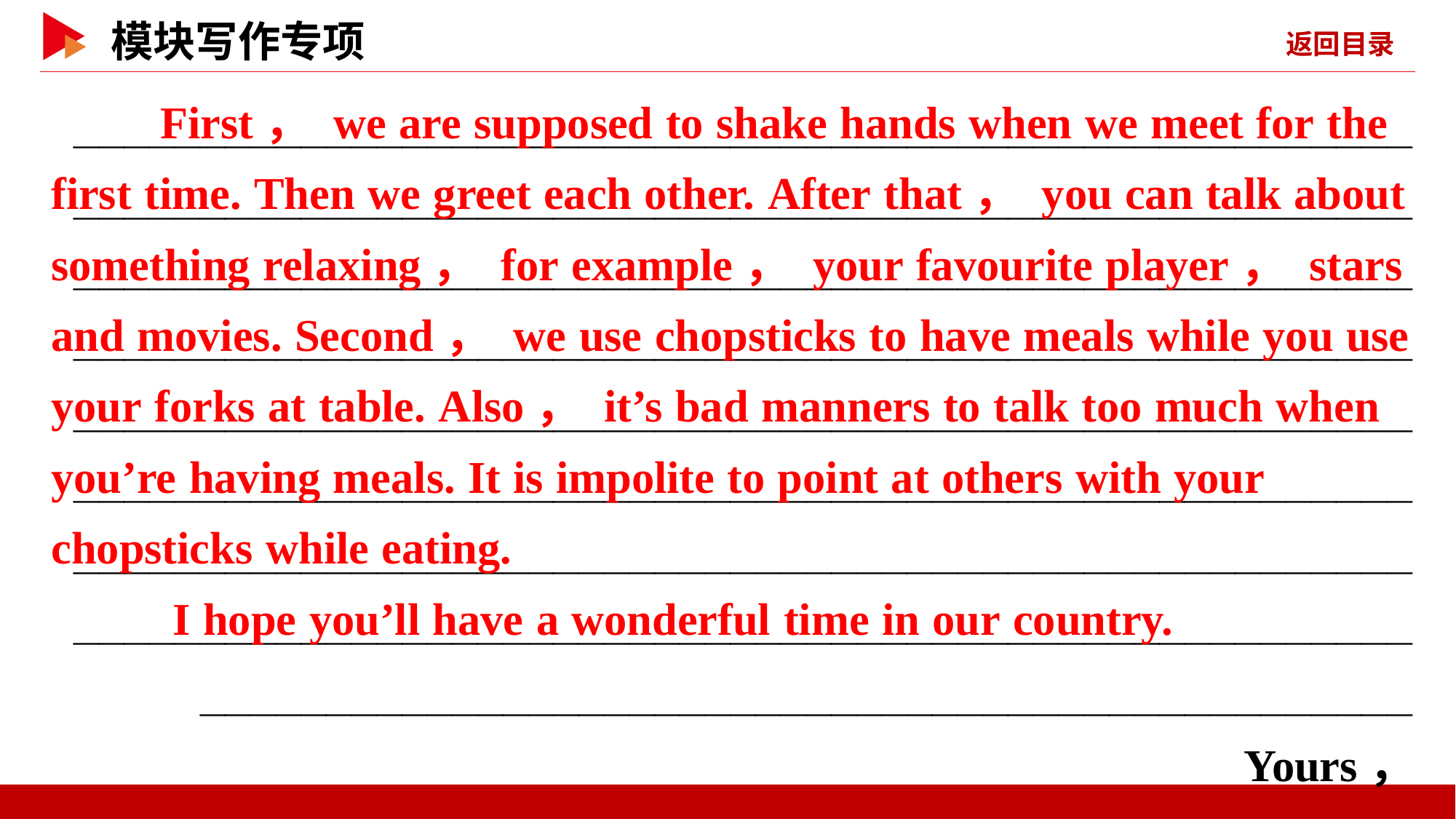

First， we are supposed to shake hands when we meet for the first time. Then we greet each other. After that， you can talk about something relaxing， for example， your favourite player， stars and movies. Second， we use chopsticks to have meals while you use your forks at table. Also， it’s bad manners to talk too much when you’re having meals. It is impolite to point at others with your chopsticks while eating.
	 I hope you’ll have a wonderful time in our country.

________________________________________________________________________________________________________________________________________________________________________________________________________________________________________________________________________________________________________________________________________________________________________________________________________________________________________________________________________________________ Yours，
									        Li Hua